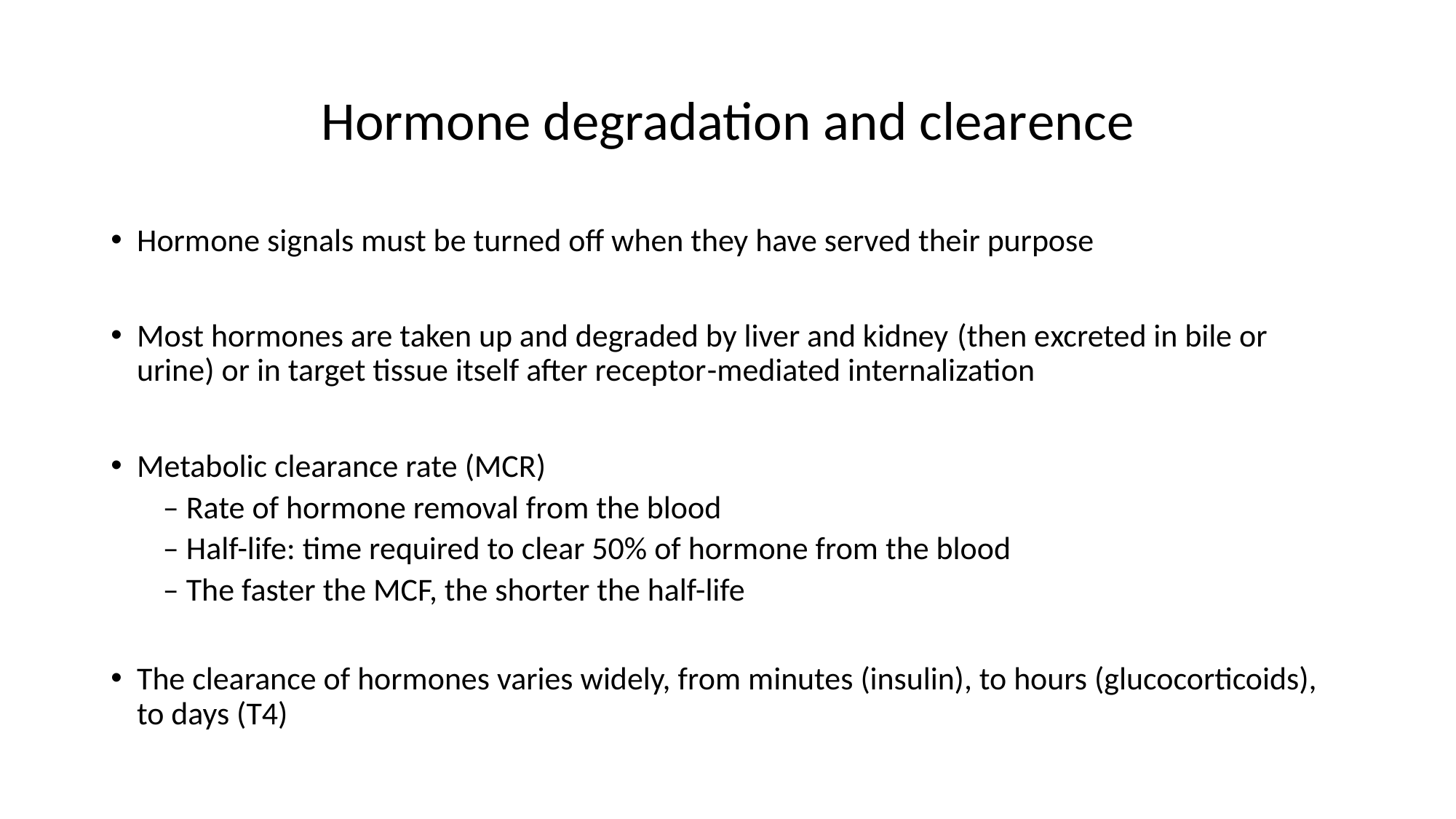

# Hormone degradation and clearence
Hormone signals must be turned off when they have served their purpose

Most hormones are taken up and degraded by liver and kidney (then excreted in bile or urine) or in target tissue itself after receptor-mediated internalization

Metabolic clearance rate (MCR)
– Rate of hormone removal from the blood
– Half-life: time required to clear 50% of hormone from the blood
– The faster the MCF, the shorter the half-life

The clearance of hormones varies widely, from minutes (insulin), to hours (glucocorticoids), to days (T4)